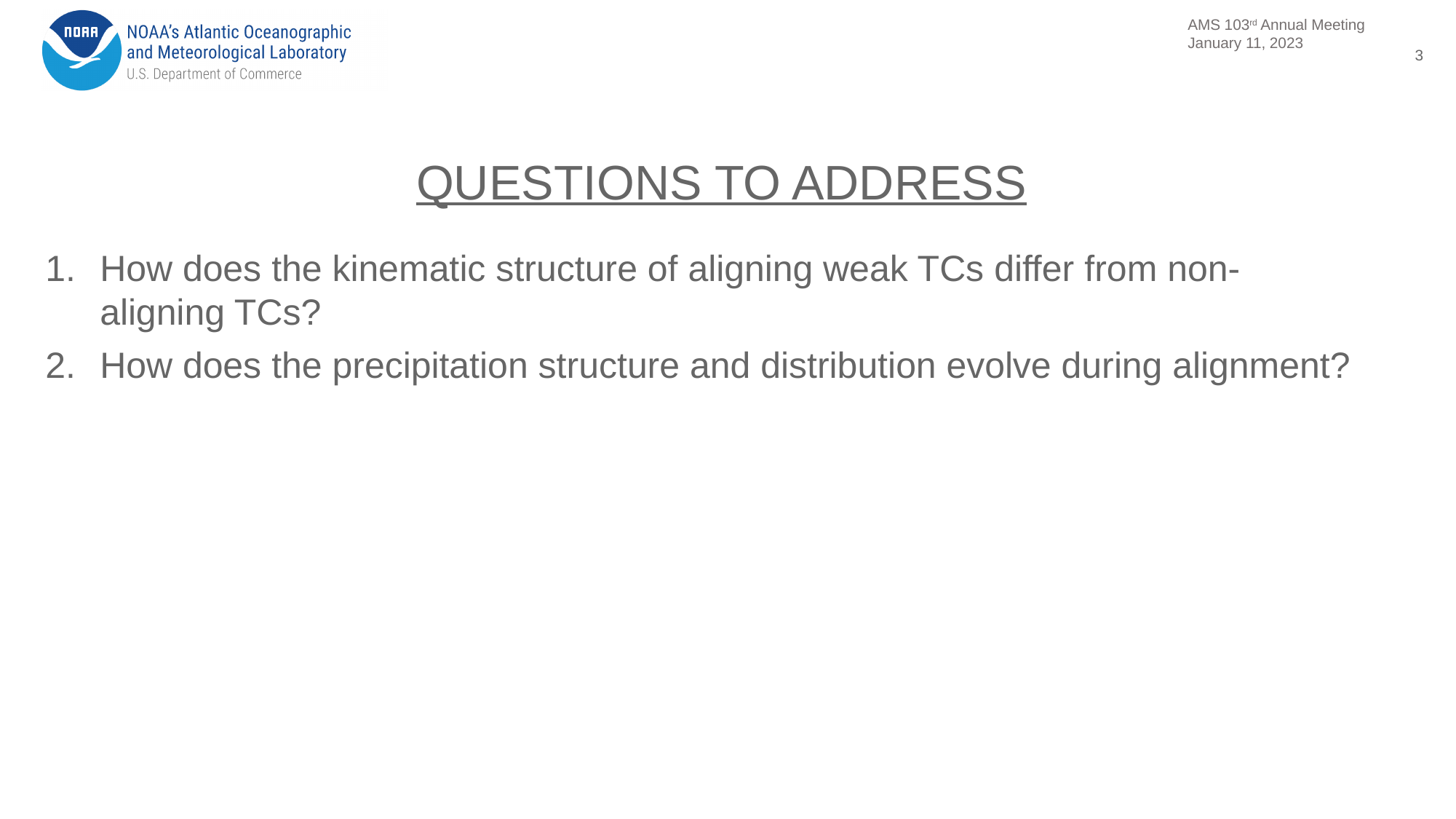

3
QUESTIONS TO ADDRESS
How does the kinematic structure of aligning weak TCs differ from non-aligning TCs?
How does the precipitation structure and distribution evolve during alignment?